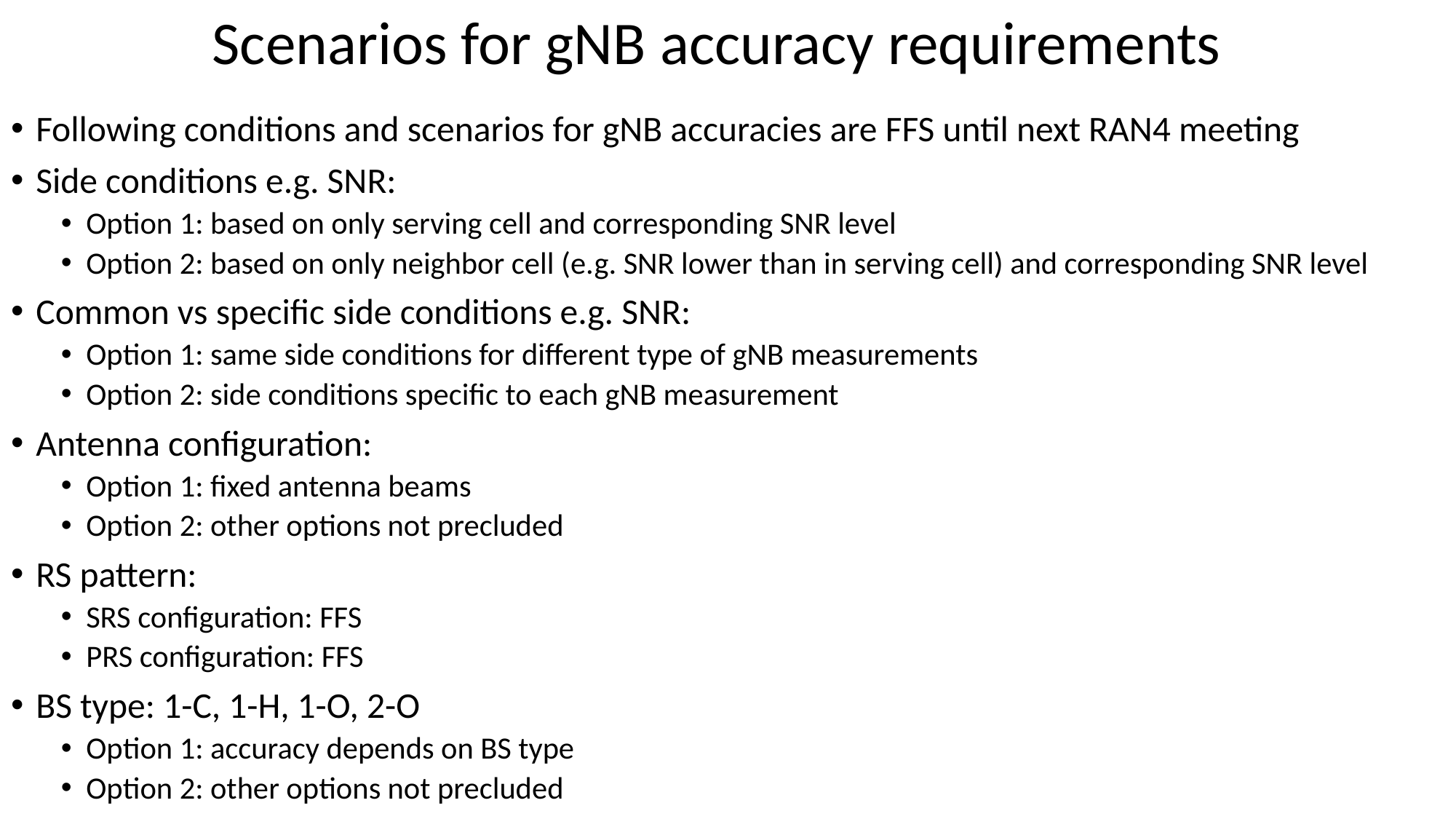

# Scenarios for gNB accuracy requirements
Following conditions and scenarios for gNB accuracies are FFS until next RAN4 meeting
Side conditions e.g. SNR:
Option 1: based on only serving cell and corresponding SNR level
Option 2: based on only neighbor cell (e.g. SNR lower than in serving cell) and corresponding SNR level
Common vs specific side conditions e.g. SNR:
Option 1: same side conditions for different type of gNB measurements
Option 2: side conditions specific to each gNB measurement
Antenna configuration:
Option 1: fixed antenna beams
Option 2: other options not precluded
RS pattern:
SRS configuration: FFS
PRS configuration: FFS
BS type: 1-C, 1-H, 1-O, 2-O
Option 1: accuracy depends on BS type
Option 2: other options not precluded